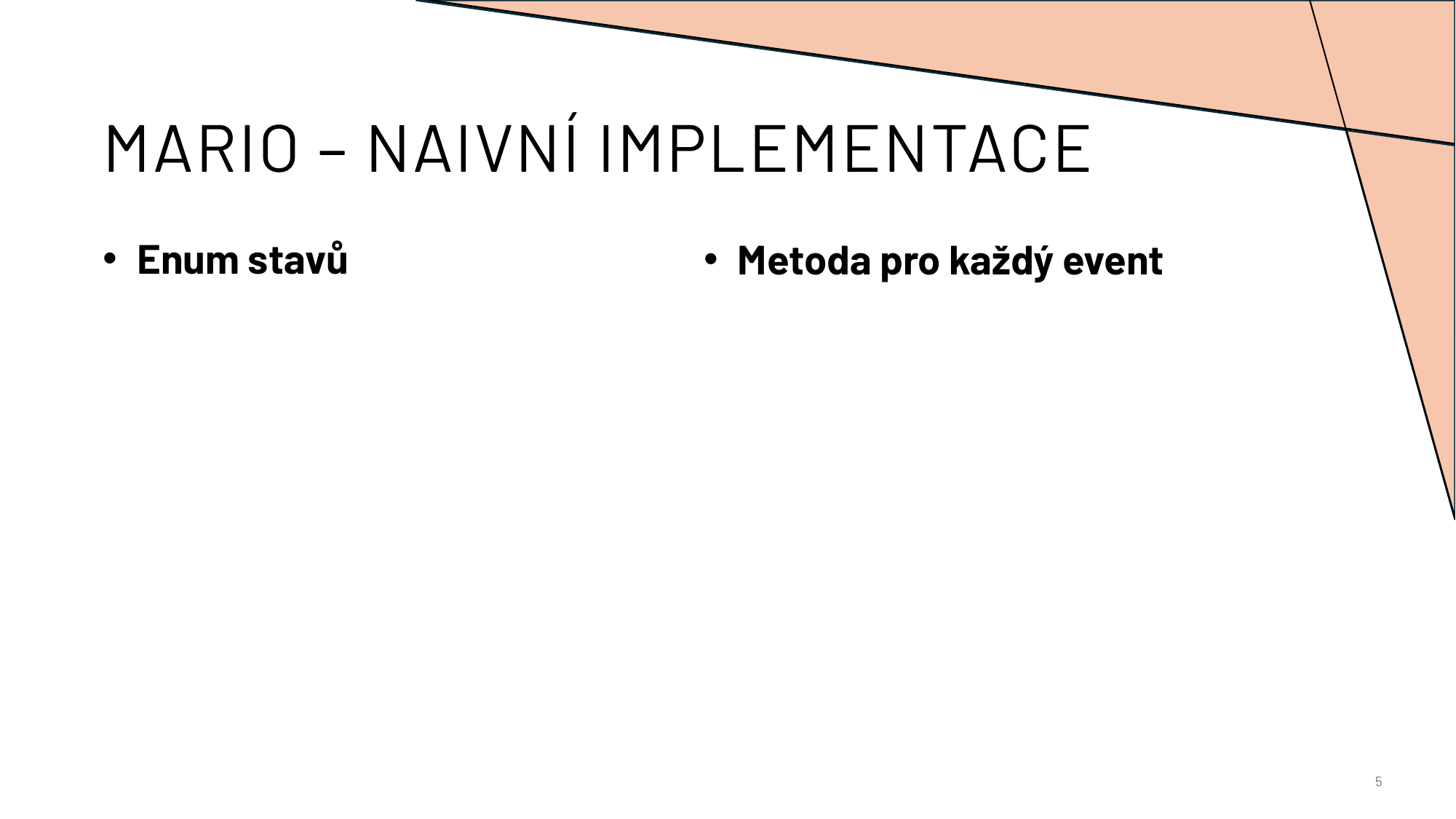

# MARIO – NAIVNÍ IMPLEMENTACE

Enum stavů
Metoda pro každý event
5